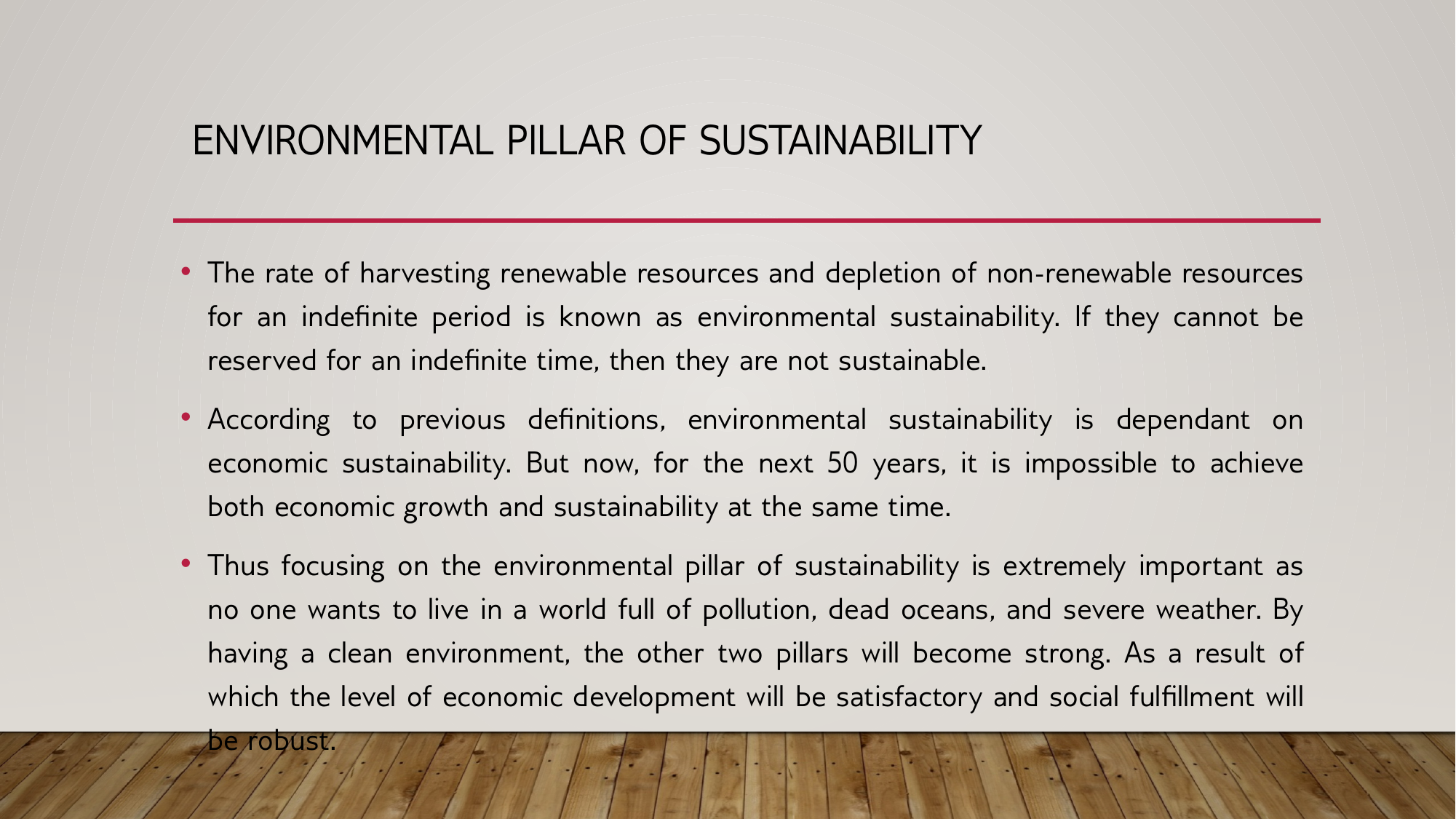

# Environmental pillar of Sustainability
The rate of harvesting renewable resources and depletion of non-renewable resources for an indefinite period is known as environmental sustainability. If they cannot be reserved for an indefinite time, then they are not sustainable.
According to previous definitions, environmental sustainability is dependant on economic sustainability. But now, for the next 50 years, it is impossible to achieve both economic growth and sustainability at the same time.
Thus focusing on the environmental pillar of sustainability is extremely important as no one wants to live in a world full of pollution, dead oceans, and severe weather. By having a clean environment, the other two pillars will become strong. As a result of which the level of economic development will be satisfactory and social fulfillment will be robust.